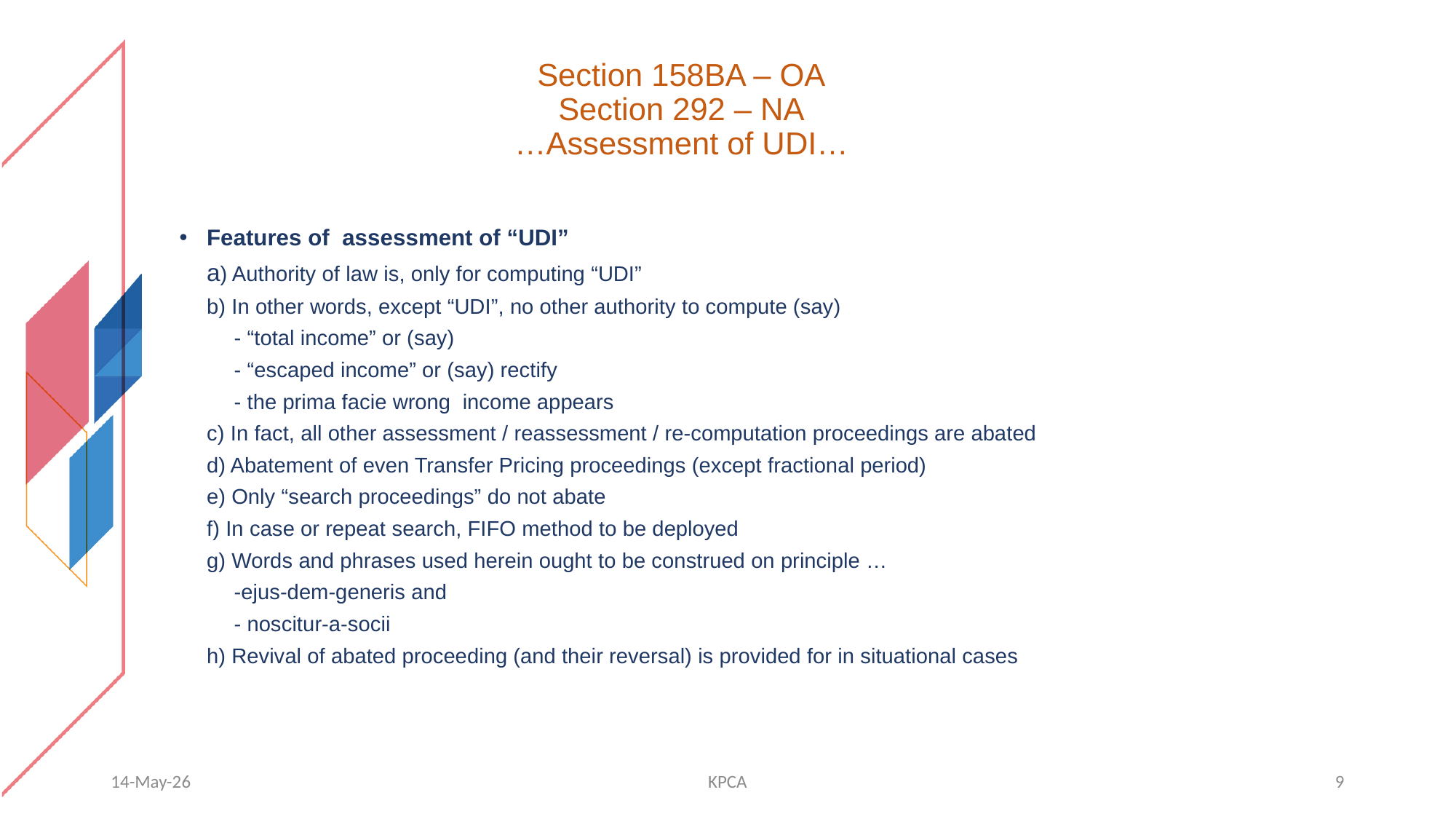

# Section 158BA – OA Section 292 – NA …Assessment of UDI…
Features of  assessment of “UDI”
	a) Authority of law is, only for computing “UDI”
	b) In other words, except “UDI”, no other authority to compute (say)
		- “total income” or (say)
		- “escaped income” or (say) rectify
		- the prima facie wrong  income appears
	c) In fact, all other assessment / reassessment / re-computation proceedings are abated
	d) Abatement of even Transfer Pricing proceedings (except fractional period)
	e) Only “search proceedings” do not abate
	f) In case or repeat search, FIFO method to be deployed
	g) Words and phrases used herein ought to be construed on principle …
		-ejus-dem-generis and
		- noscitur-a-socii
	h) Revival of abated proceeding (and their reversal) is provided for in situational cases

14-May-26
KPCA
9